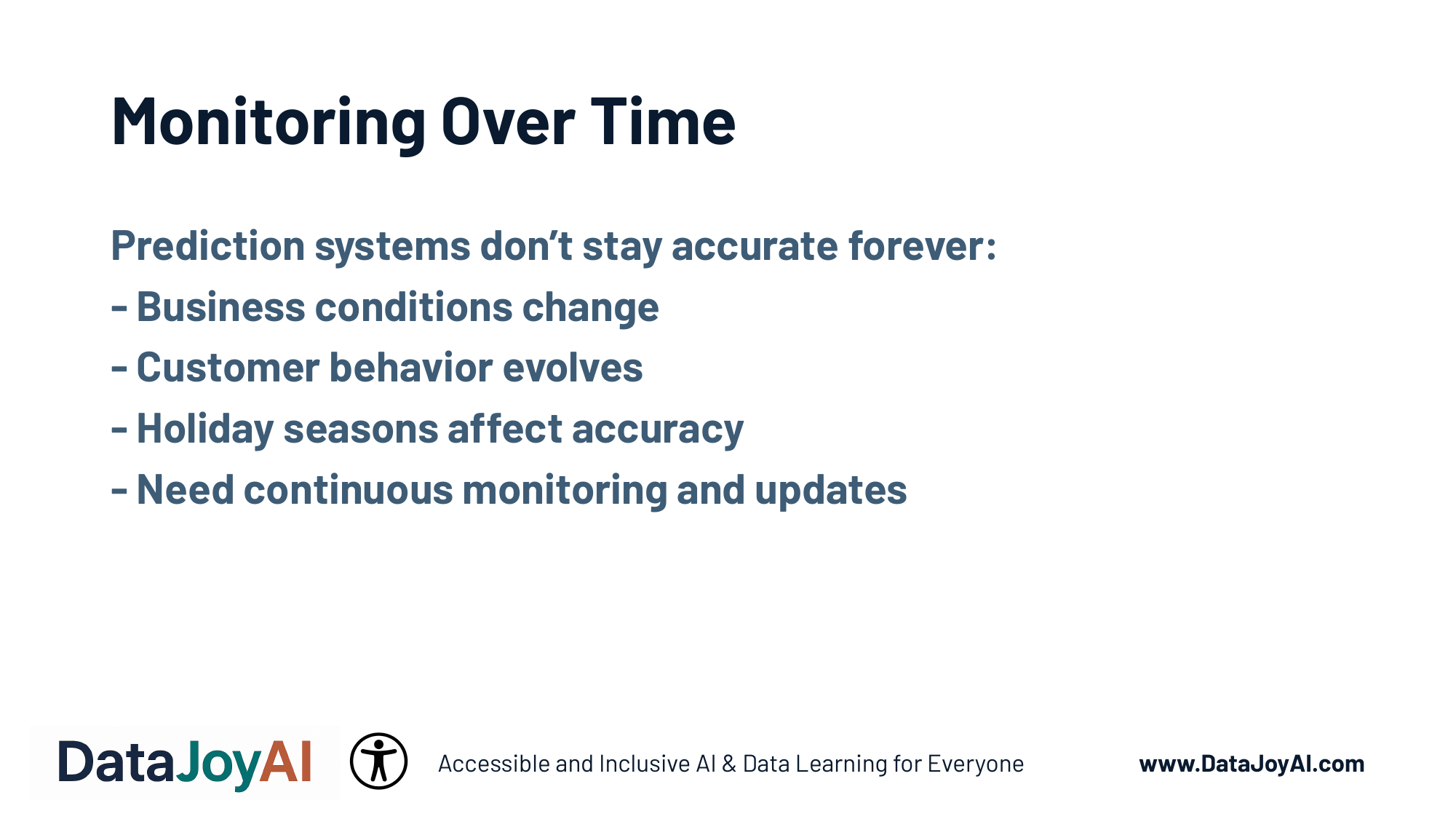

# Monitoring Over Time
Prediction systems don’t stay accurate forever:
- Business conditions change
- Customer behavior evolves
- Holiday seasons affect accuracy
- Need continuous monitoring and updates